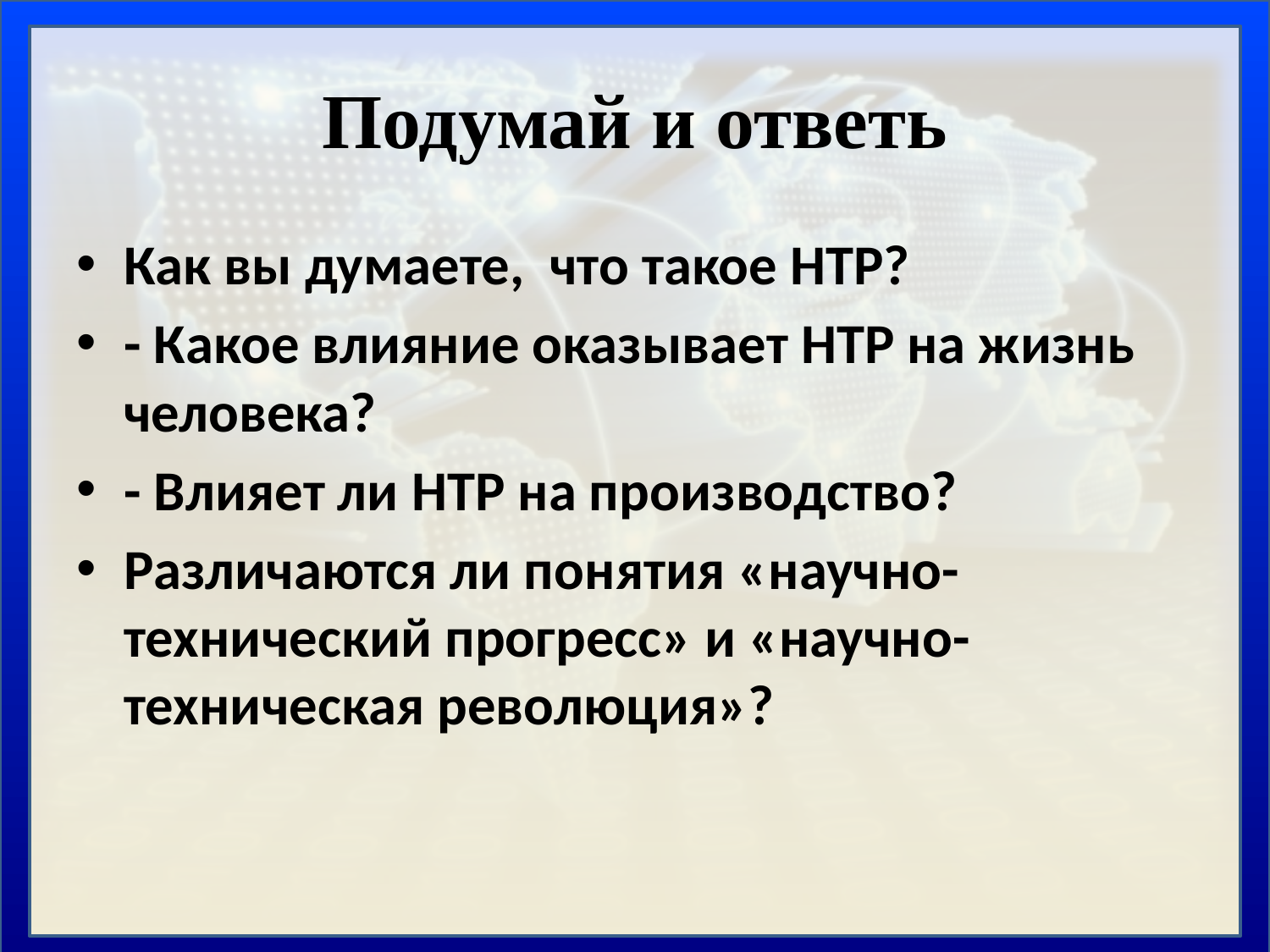

# Подумай и ответь
Как вы думаете,  что такое НТР?
- Какое влияние оказывает НТР на жизнь человека?
- Влияет ли НТР на производство?
Различаются ли понятия «научно-технический прогресс» и «научно-техническая революция»?